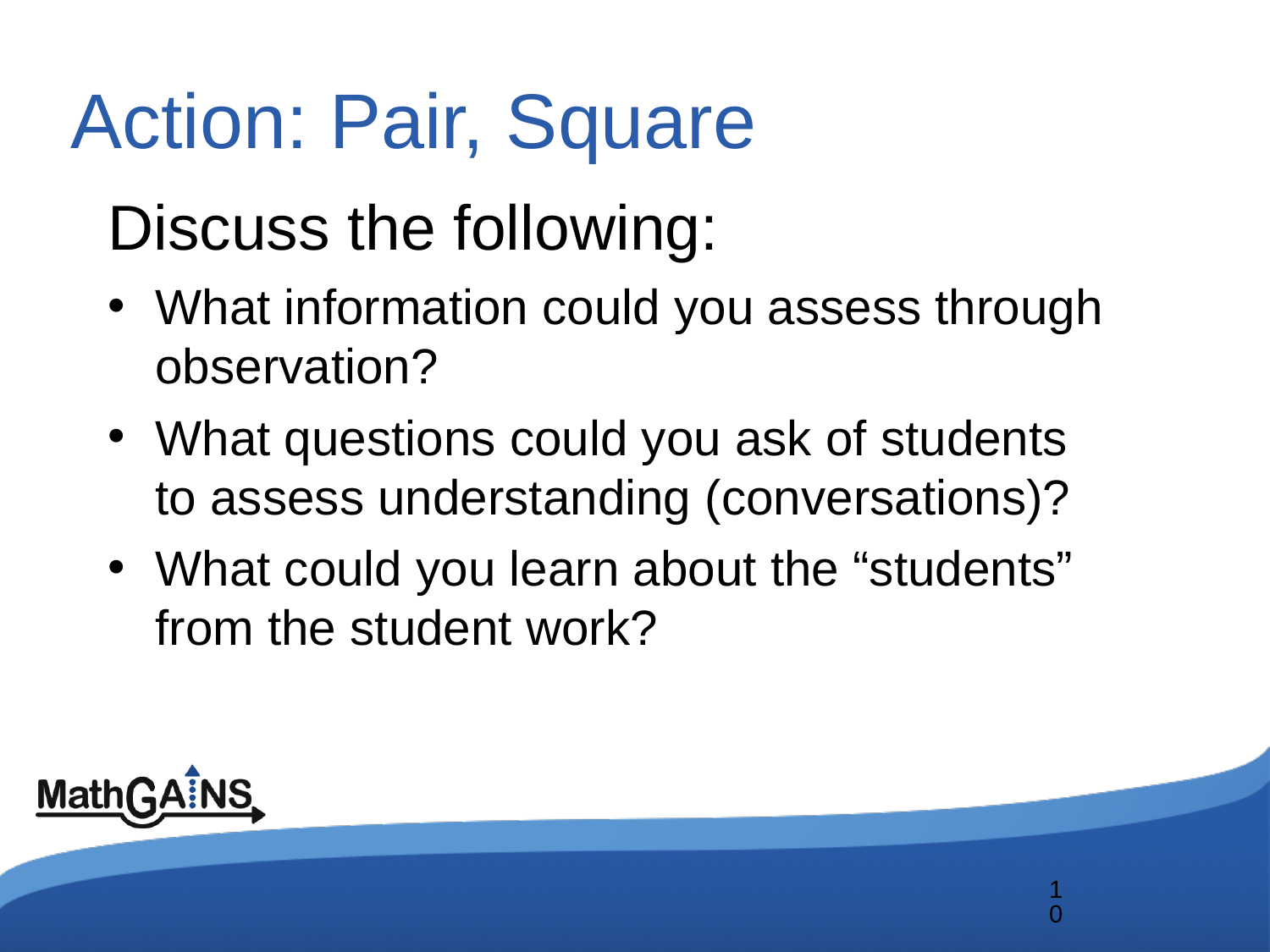

# Action: Pair, Square
Discuss the following:
What information could you assess through observation?
What questions could you ask of students to assess understanding (conversations)?
What could you learn about the “students” from the student work?

10